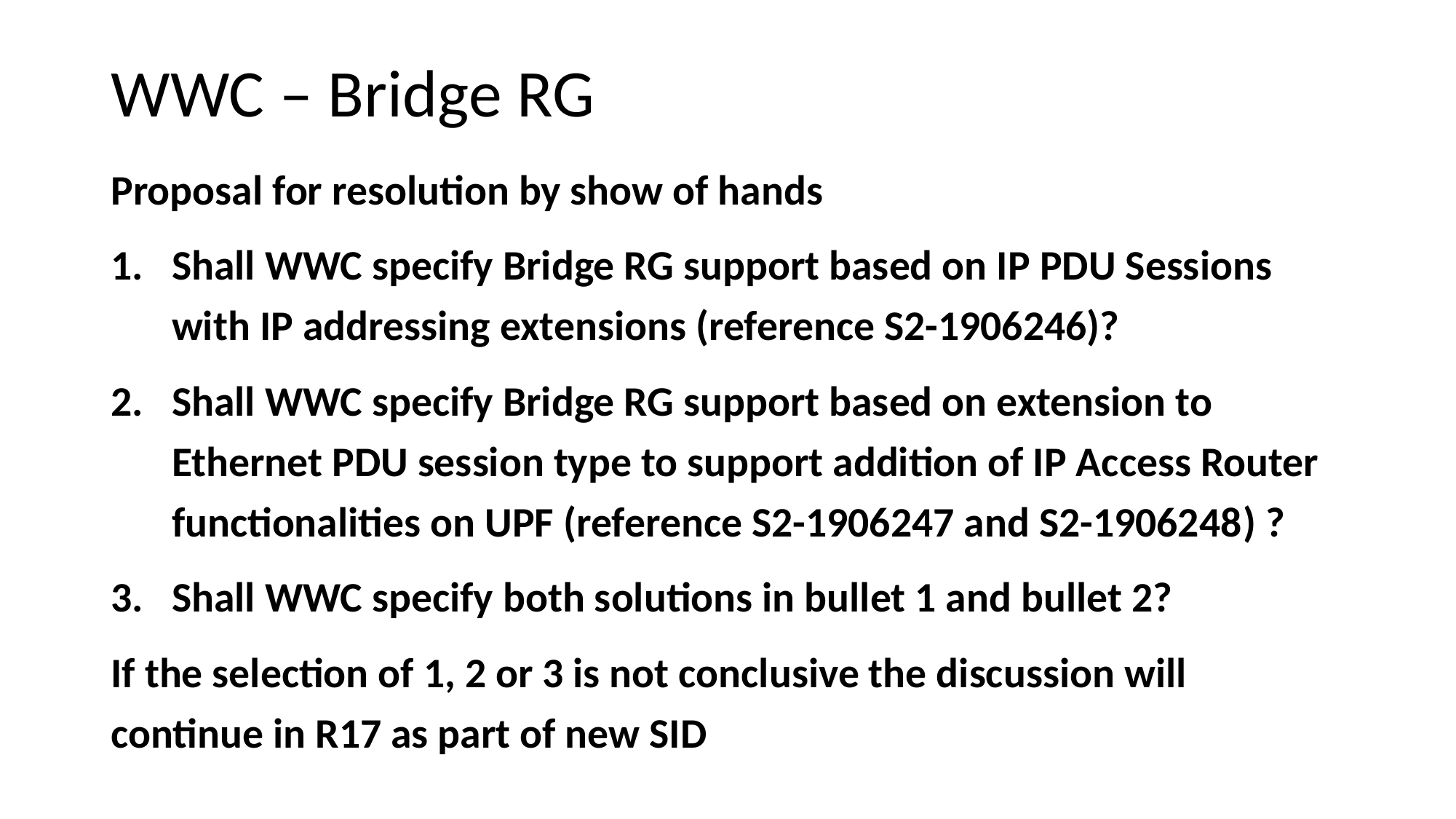

# WWC – Bridge RG
Proposal for resolution by show of hands
Shall WWC specify Bridge RG support based on IP PDU Sessions with IP addressing extensions (reference S2-1906246)?
Shall WWC specify Bridge RG support based on extension to Ethernet PDU session type to support addition of IP Access Router functionalities on UPF (reference S2-1906247 and S2-1906248) ?
Shall WWC specify both solutions in bullet 1 and bullet 2?
If the selection of 1, 2 or 3 is not conclusive the discussion will continue in R17 as part of new SID